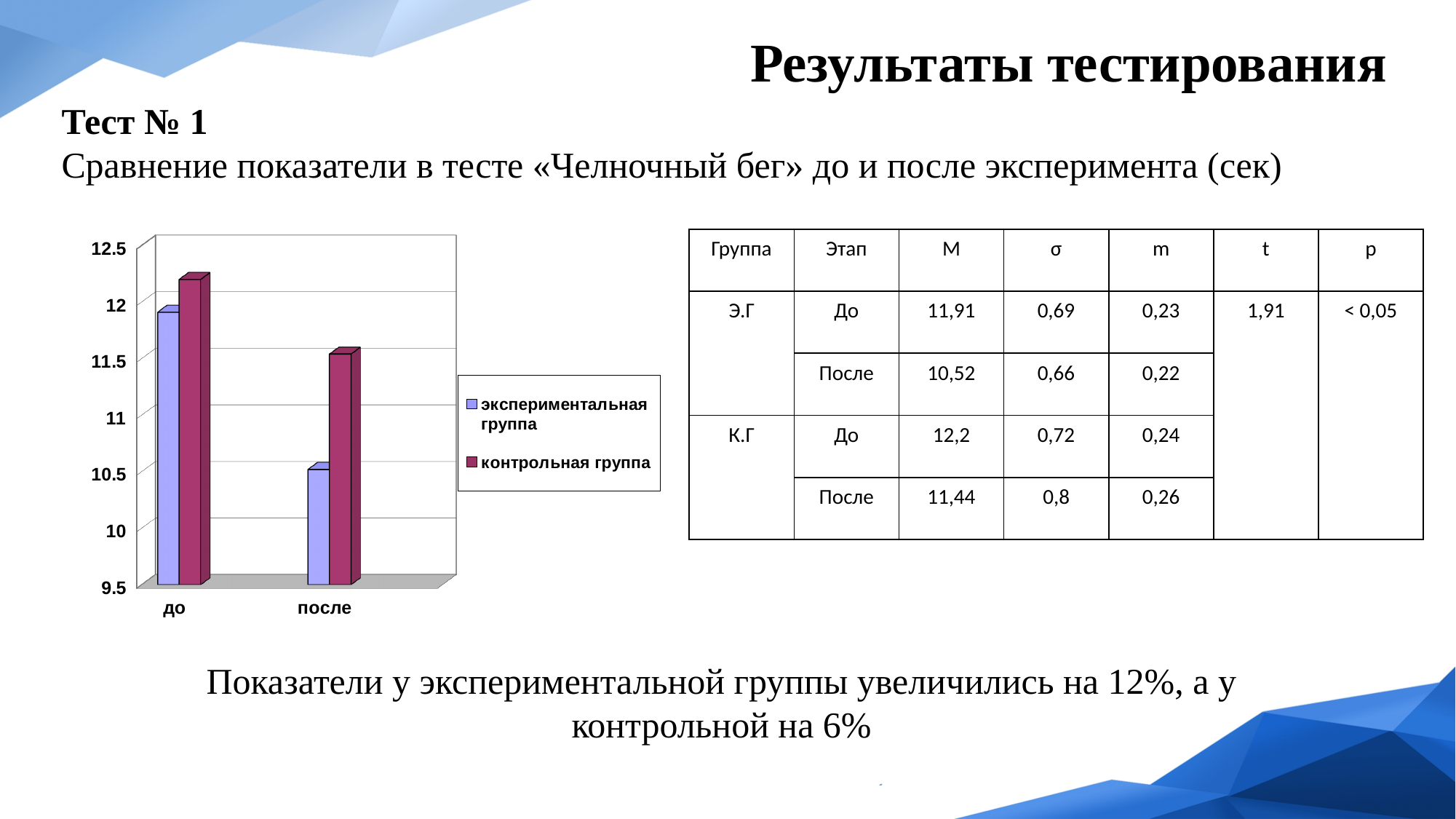

# Результаты тестирования

Тест № 1
Сравнение показатели в тесте «Челночный бег» до и после эксперимента (сек)

[unsupported chart]

| Группа | Этап | М | σ | m | t | p |
| --- | --- | --- | --- | --- | --- | --- |
| Э.Г | До | 11,91 | 0,69 | 0,23 | 1,91 | ˂ 0,05 |
|  | После | 10,52 | 0,66 | 0,22 |  |  |
| К.Г | До | 12,2 | 0,72 | 0,24 |  |  |
|  | После | 11,44 | 0,8 | 0,26 |  |  |
Показатели у экспериментальной группы увеличились на 12%, а у контрольной на 6%